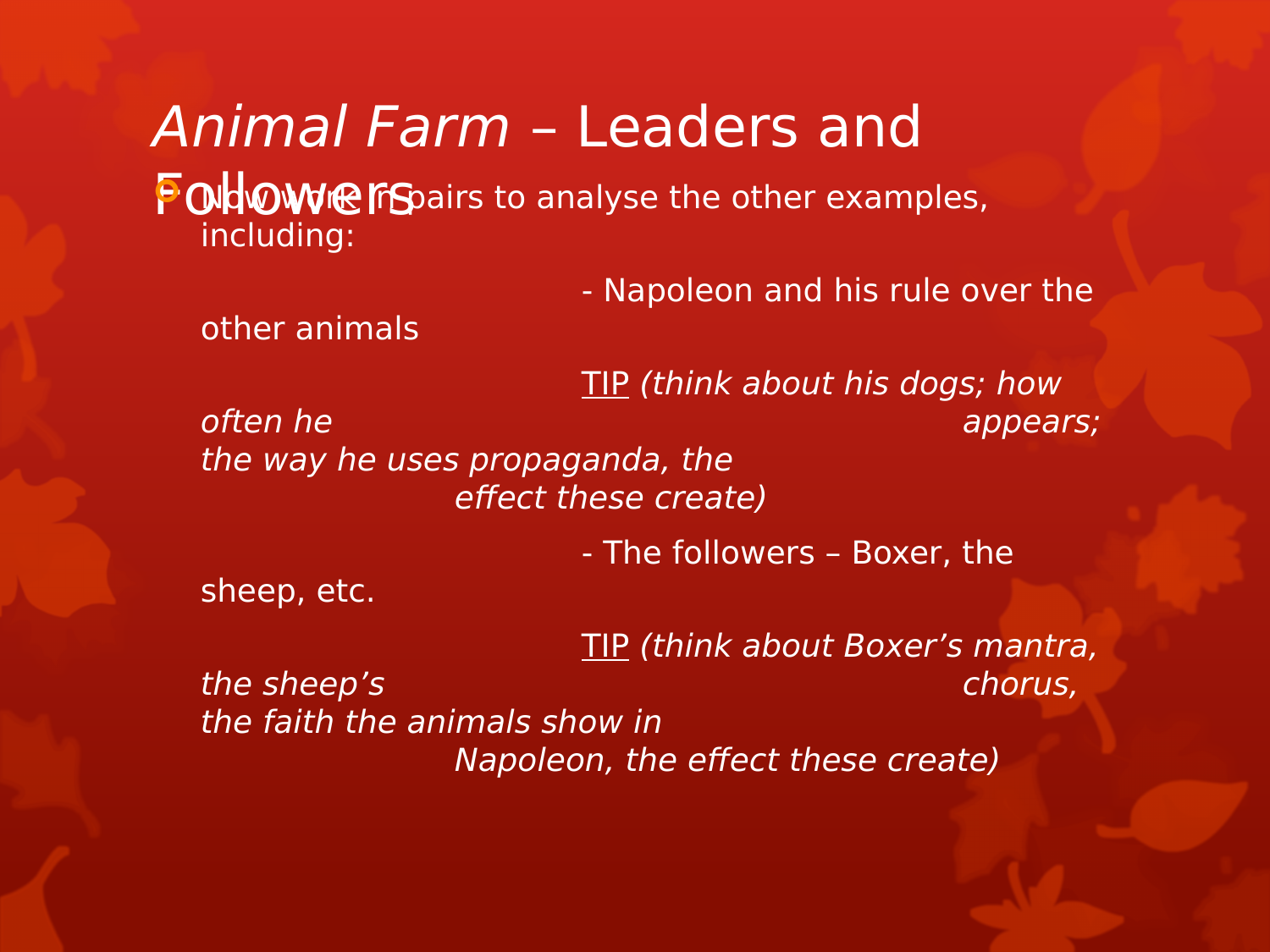

# Animal Farm – Leaders and Followers
Now work in pairs to analyse the other examples, including:
				- Napoleon and his rule over the other animals
				TIP (think about his dogs; how often he 					appears; the way he uses propaganda, the 					effect these create)
				- The followers – Boxer, the sheep, etc.
				TIP (think about Boxer’s mantra, the sheep’s 					chorus, the faith the animals show in 						Napoleon, the effect these create)